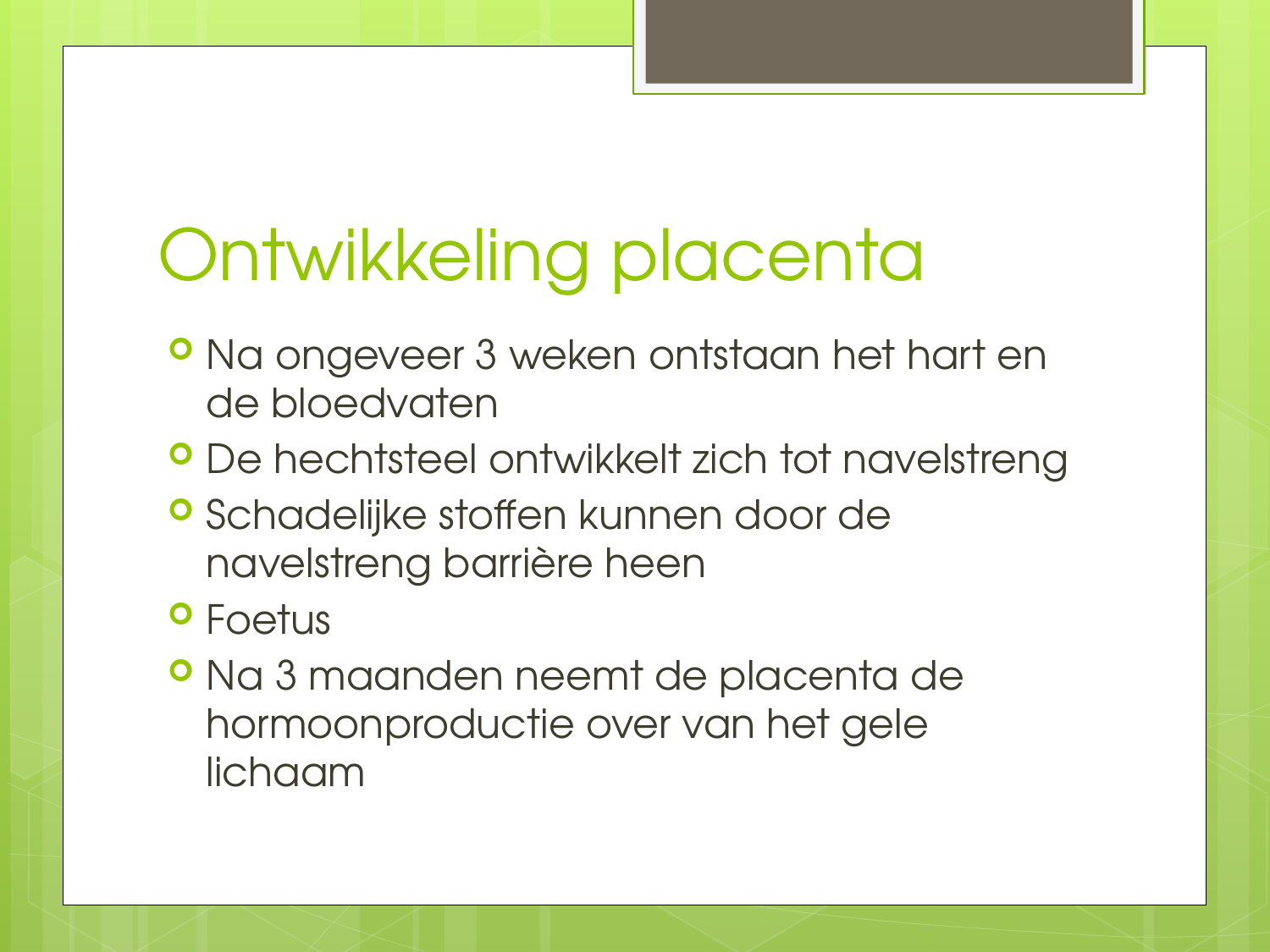

# Ontwikkeling placenta
Na ongeveer 3 weken ontstaan het hart en de bloedvaten
De hechtsteel ontwikkelt zich tot navelstreng
Schadelijke stoffen kunnen door de navelstreng barrière heen
Foetus
Na 3 maanden neemt de placenta de hormoonproductie over van het gele lichaam